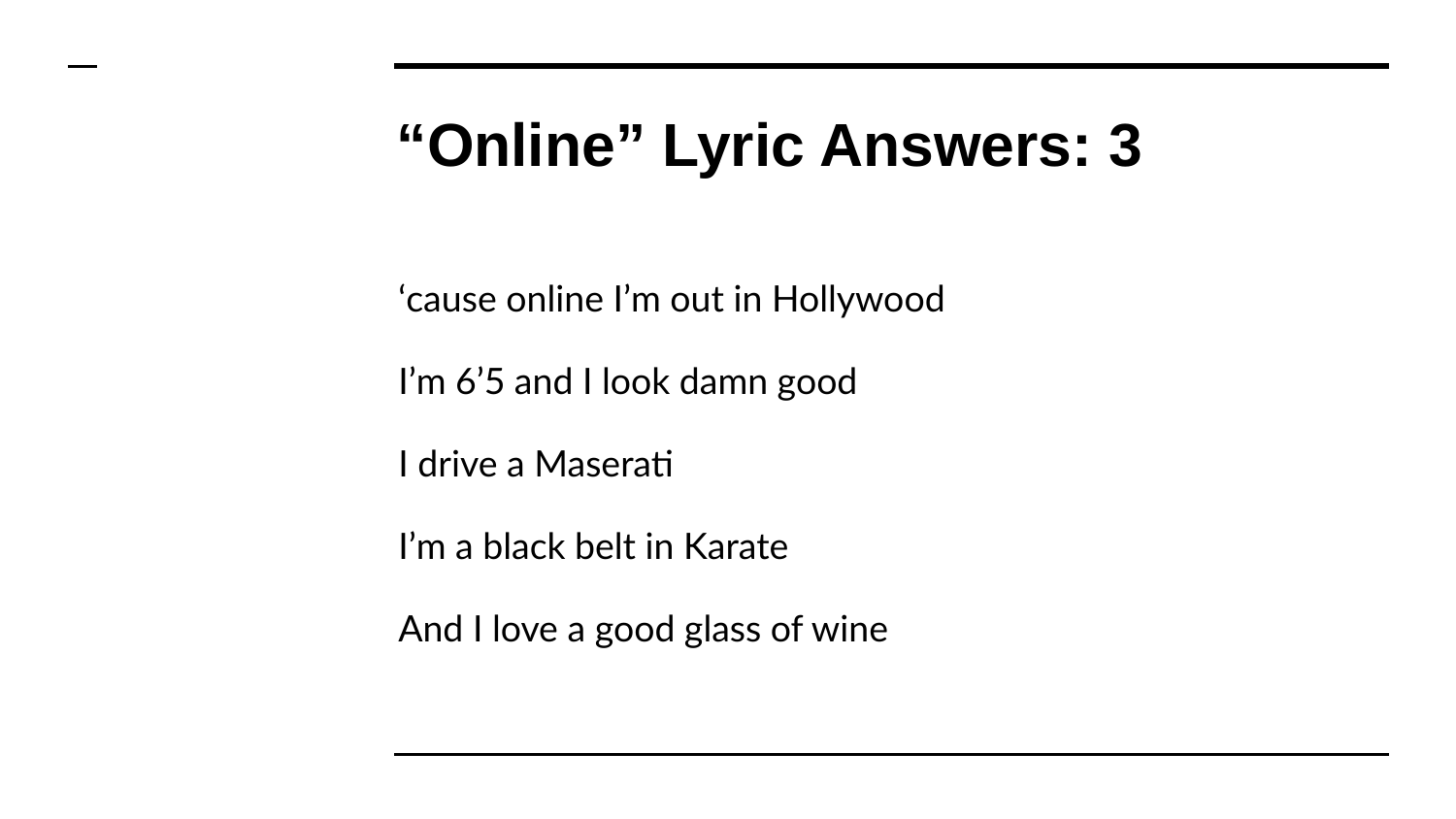

# “Online” Lyric Answers: 3

‘cause online I’m out in Hollywood
I’m 6’5 and I look damn good
I drive a Maserati
I’m a black belt in Karate
And I love a good glass of wine